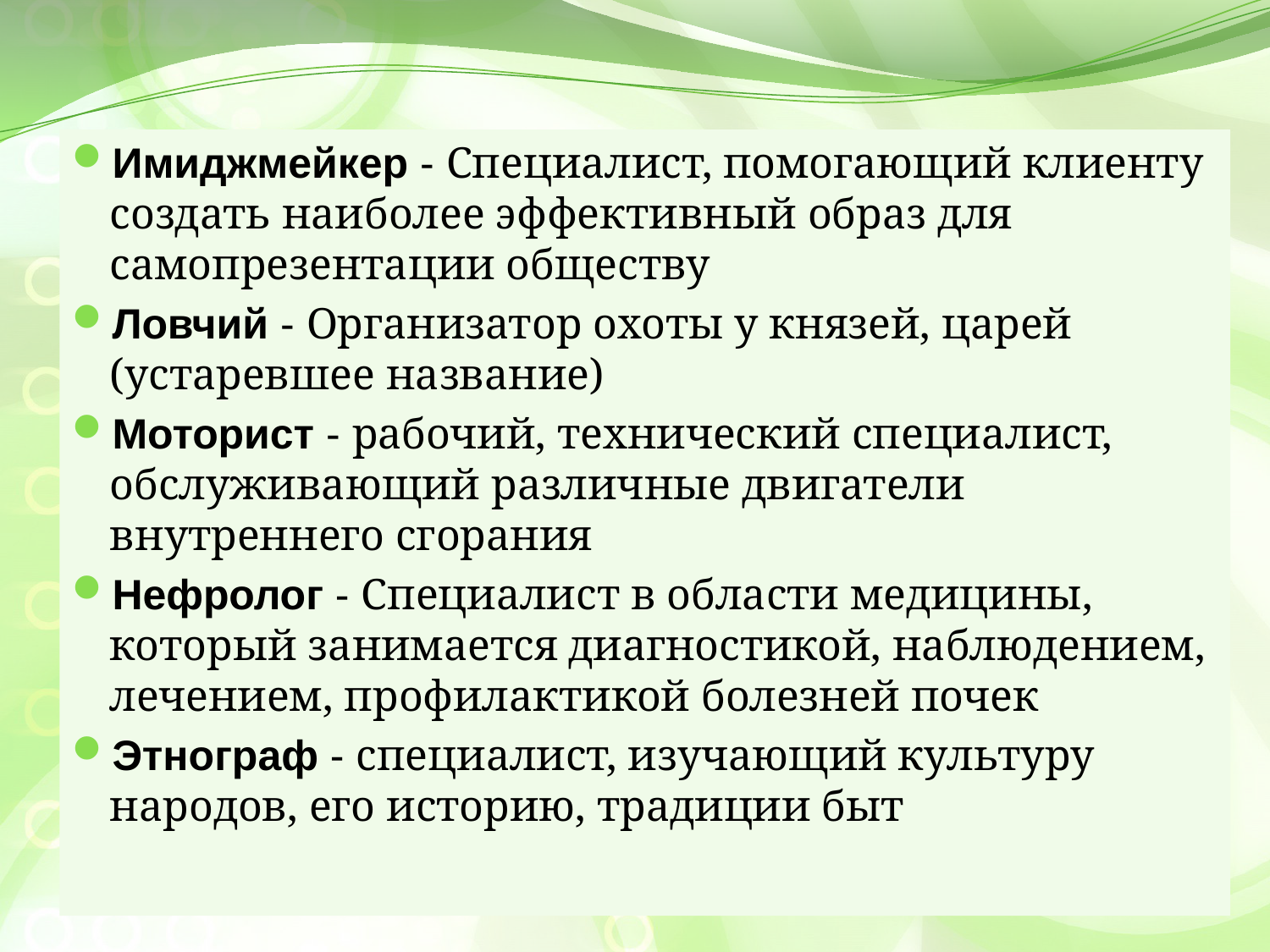

Имиджмейкер - Специалист, помогающий клиенту создать наиболее эффективный образ для самопрезентации обществу
Ловчий - Организатор охоты у князей, царей (устаревшее название)
Моторист - рабочий, технический специалист, обслуживающий различные двигатели внутреннего сгорания
Нефролог - Специалист в области медицины, который занимается диагностикой, наблюдением, лечением, профилактикой болезней почек
Этнограф - специалист, изучающий культуру народов, его историю, традиции быт